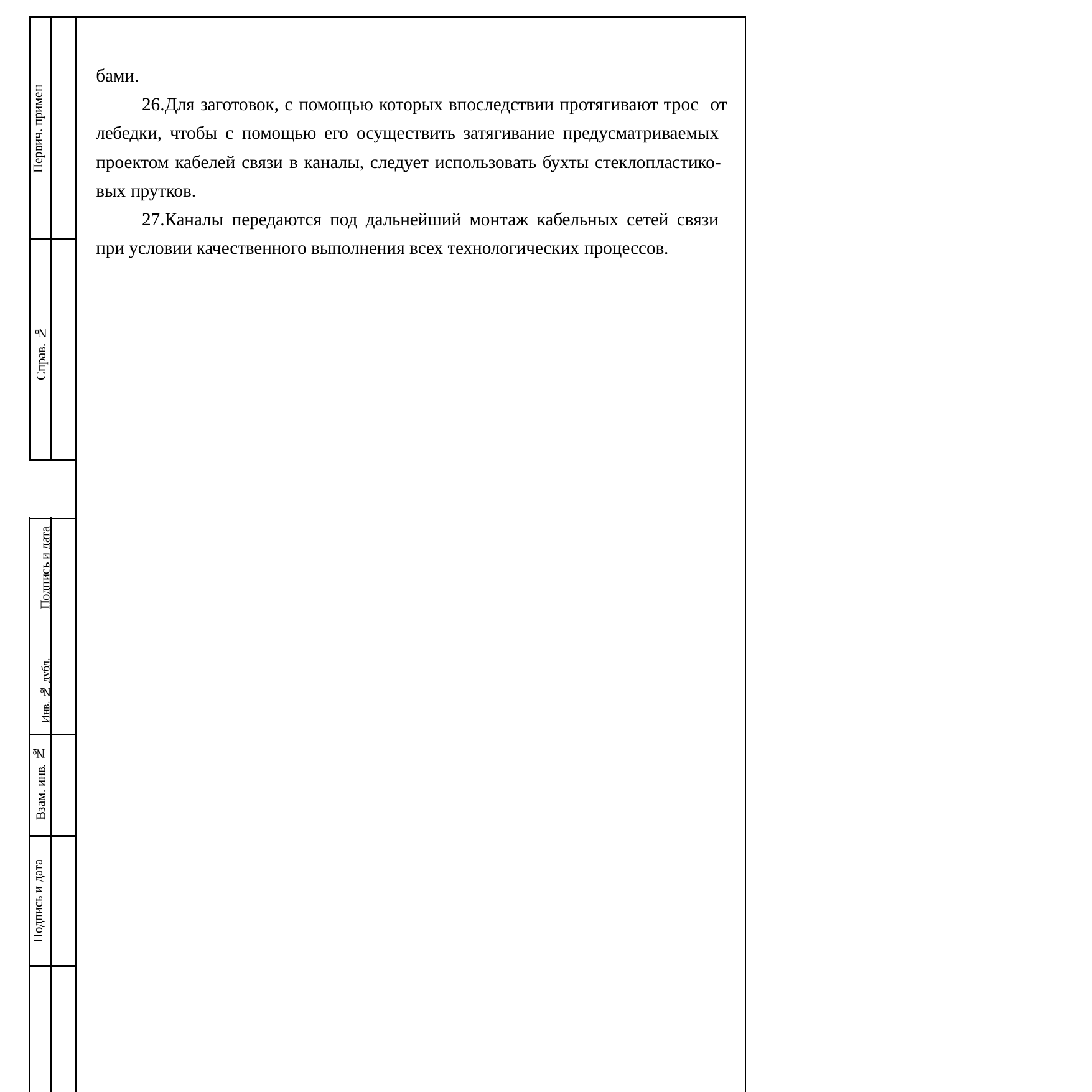

| Первич. примен |  | бами. Для заготовок, с помощью которых впоследствии протягивают трос от лебедки, чтобы с помощью его осуществить затягивание предусматриваемых проектом кабелей связи в каналы, следует использовать бухты стеклопластико- вых прутков. Каналы передаются под дальнейший монтаж кабельных сетей связи при условии качественного выполнения всех технологических процессов. |  |  |  |  |  |  |
| --- | --- | --- | --- | --- | --- | --- | --- | --- |
| Справ. № |  |  |  |  |  |  |  |  |
|  |  |  |  |  |  |  |  |  |
| Инв. № дубл. Подпись и дата |  |  |  |  |  |  |  |  |
| Взам. инв. № |  |  |  |  |  |  |  |  |
| Подпись и дата |  |  |  |  |  |  |  |  |
| Инв. № подл |  |  |  |  |  |  |  |  |
|  |  |  |  |  |  |  | ТПЭ-КЭС. Техническая информация для проектирования | лист |
|  |  |  |  |  |  |  |  |  |
|  |  |  |  |  |  |  |  | 16 |
|  |  | Изм | Лист | № документа | Подпись | Дата |  |  |